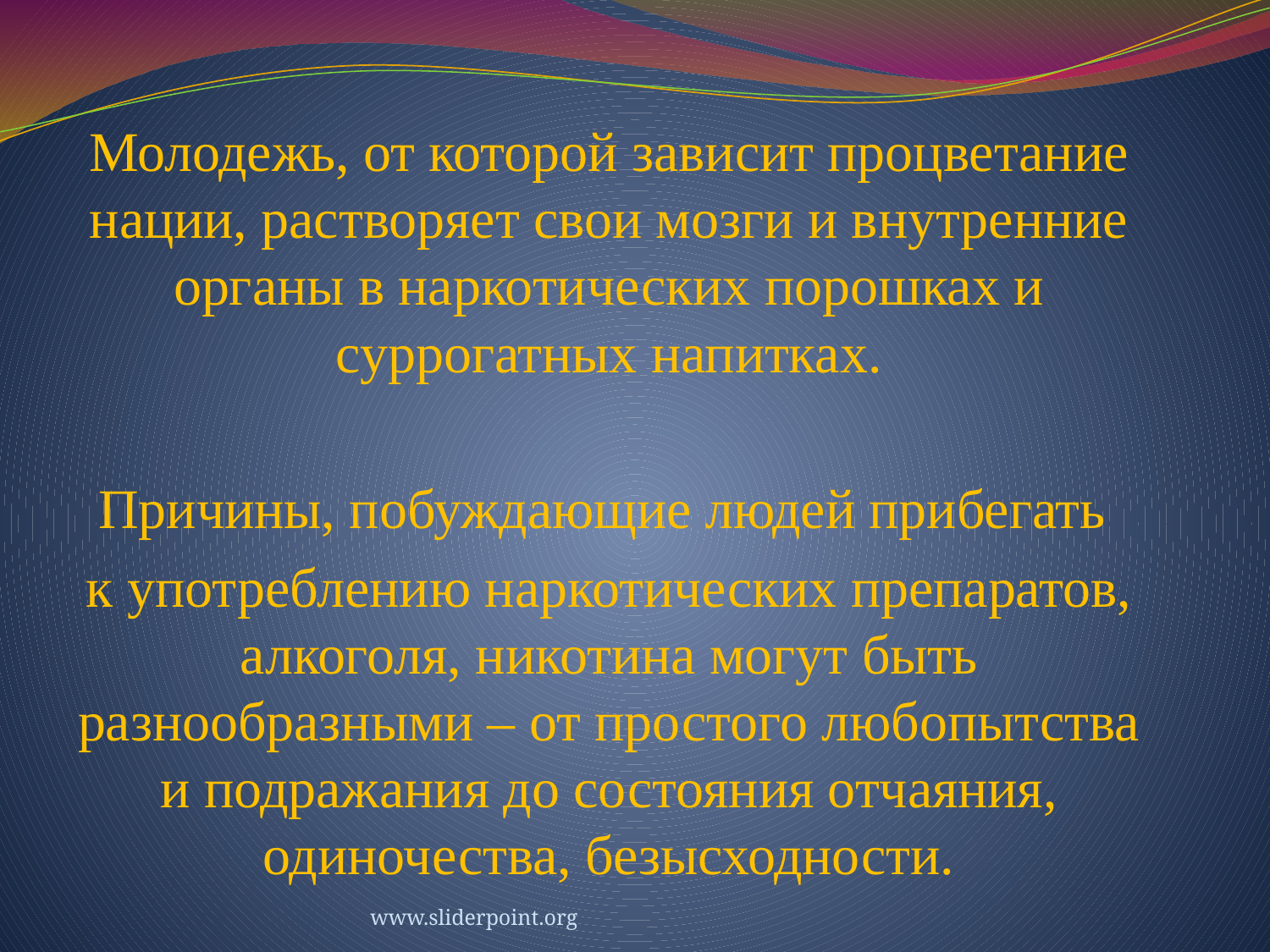

Молодежь, от которой зависит процветание нации, растворяет свои мозги и внутренние органы в наркотических порошках и суррогатных напитках.

Причины, побуждающие людей прибегать
к употреблению наркотических препаратов, алкоголя, никотина могут быть разнообразными – от простого любопытства и подражания до состояния отчаяния, одиночества, безысходности.

www.sliderpoint.org